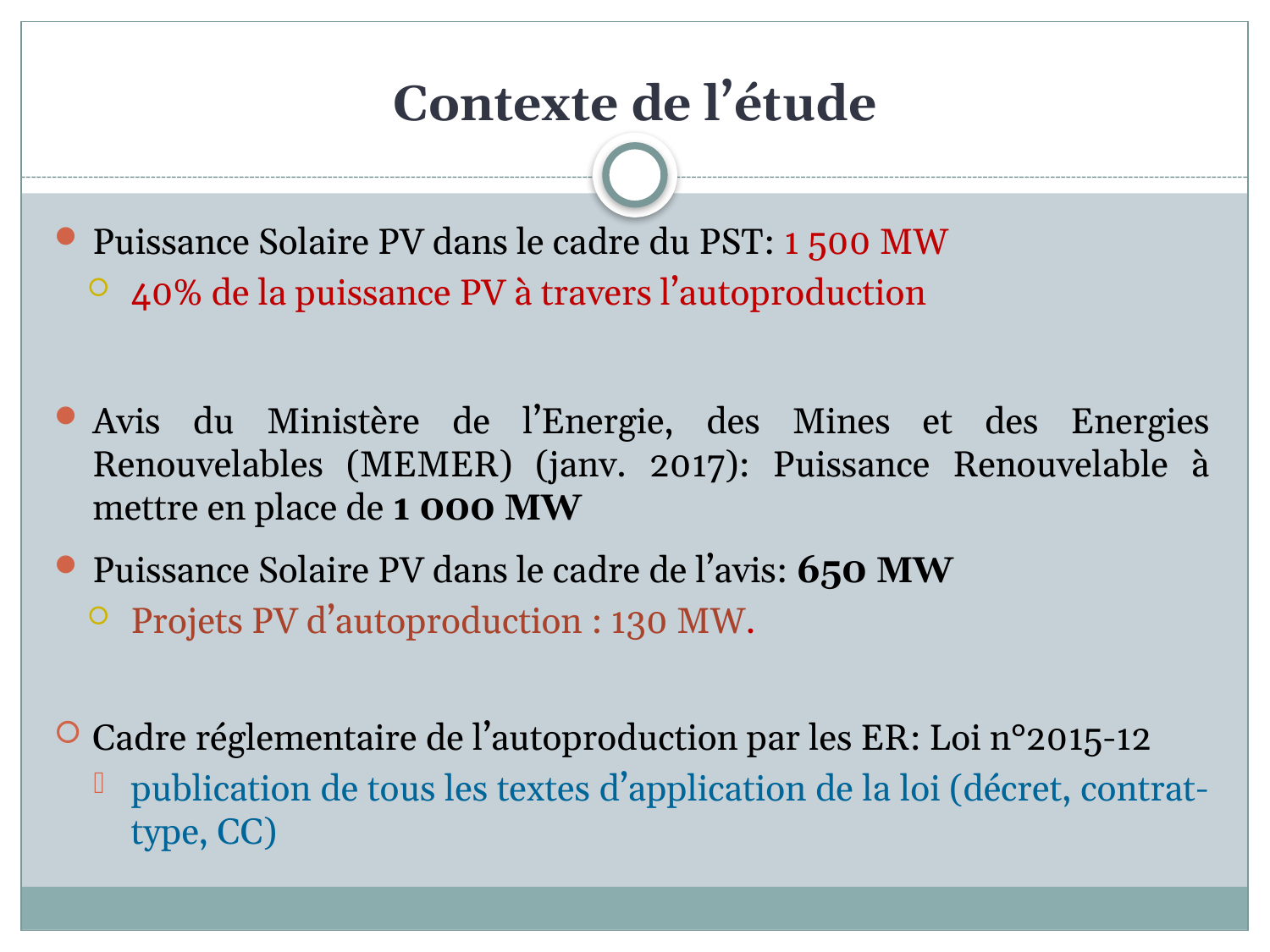

# Contexte de l’étude
Puissance Solaire PV dans le cadre du PST: 1 500 MW
40% de la puissance PV à travers l’autoproduction

Avis du Ministère de l’Energie, des Mines et des Energies Renouvelables (MEMER) (janv. 2017): Puissance Renouvelable à mettre en place de 1 000 MW
Puissance Solaire PV dans le cadre de l’avis: 650 MW
Projets PV d’autoproduction : 130 MW.

Cadre réglementaire de l’autoproduction par les ER: Loi n°2015-12
publication de tous les textes d’application de la loi (décret, contrat-type, CC)